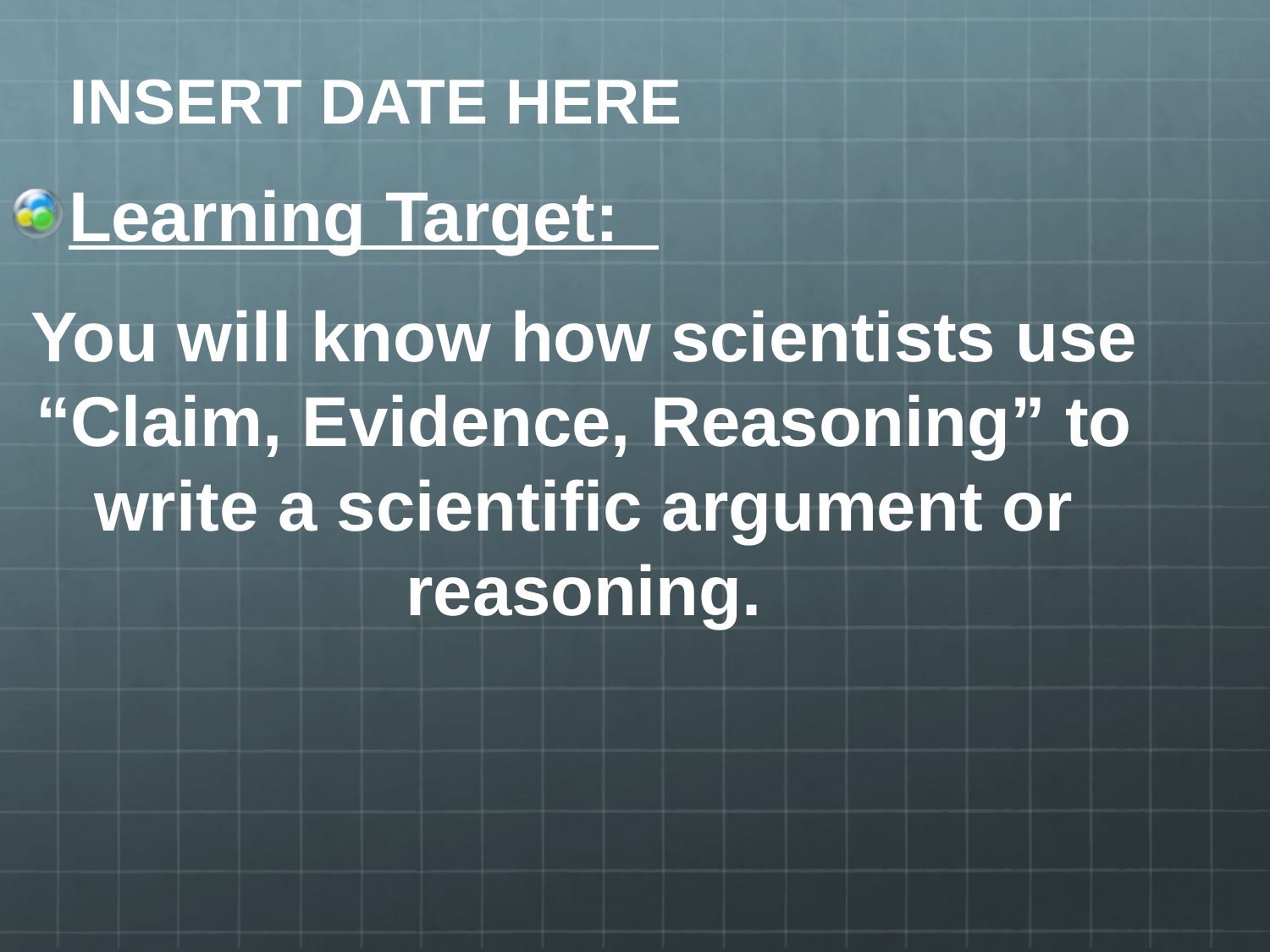

# INSERT DATE HERE
Learning Target:
You will know how scientists use “Claim, Evidence, Reasoning” to write a scientific argument or reasoning.